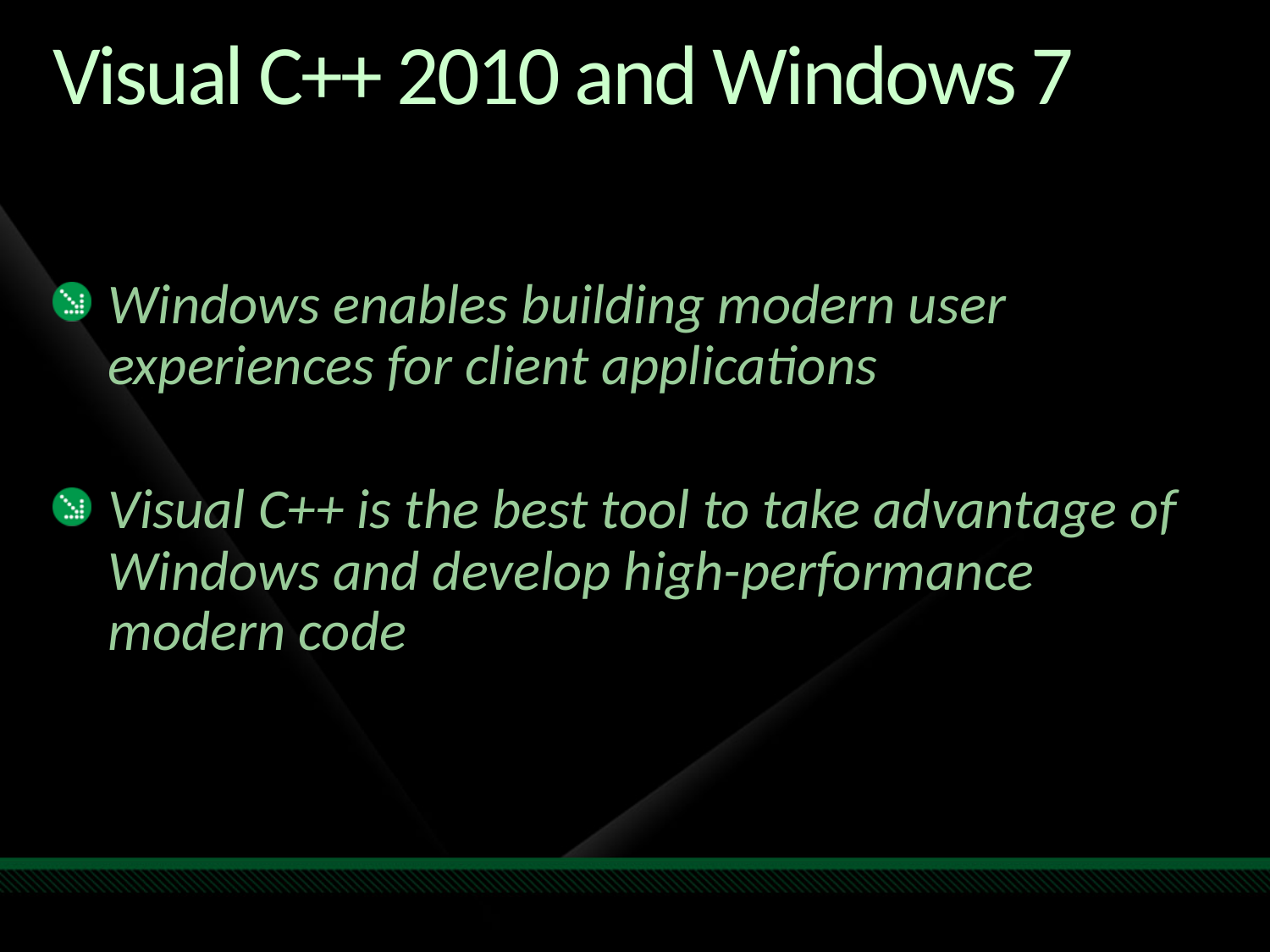

# Visual C++ 2010 and Windows 7

Windows enables building modern user experiences for client applications

Visual C++ is the best tool to take advantage of Windows and develop high-performance modern code